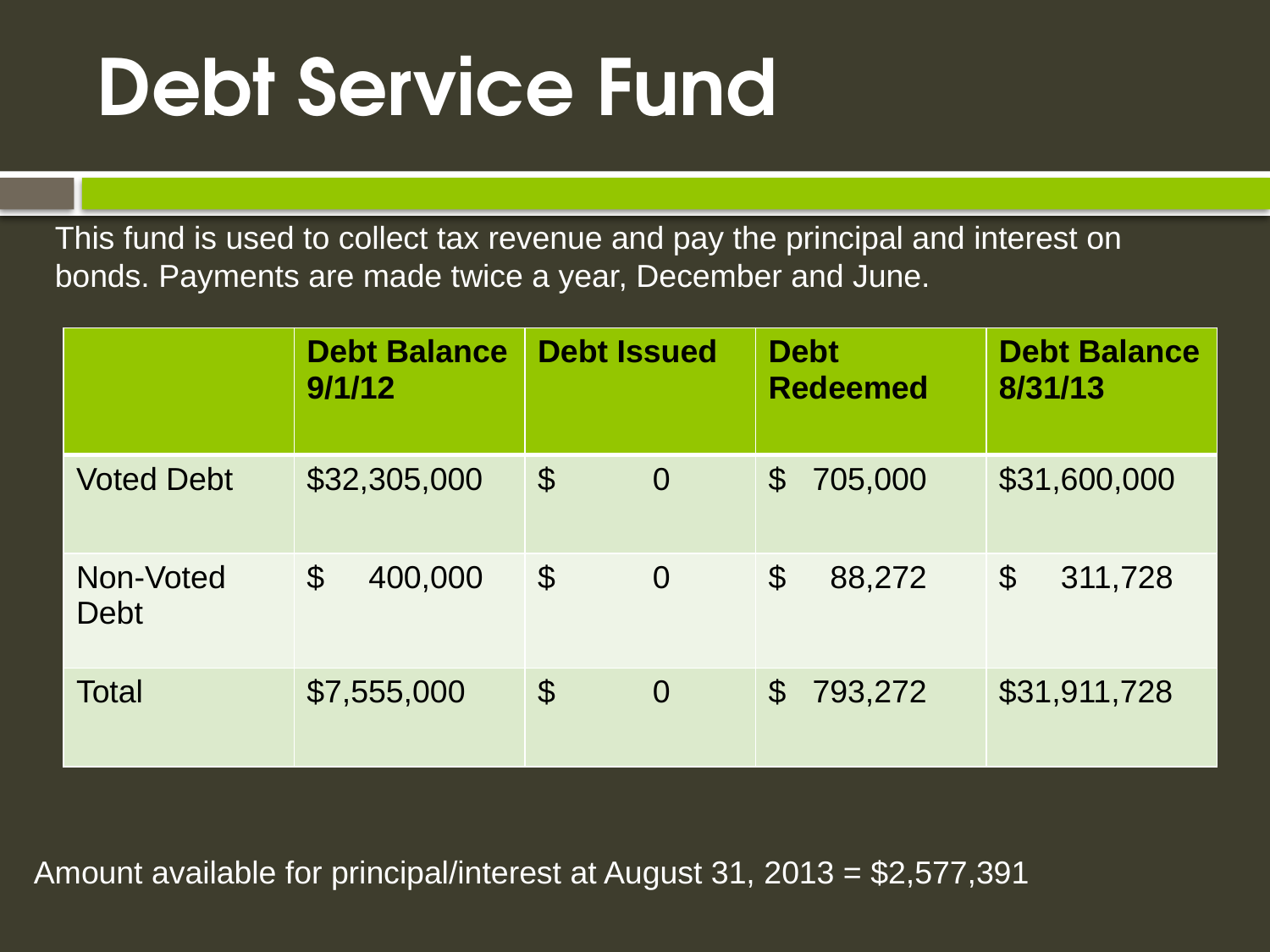

Debt Service Fund
This fund is used to collect tax revenue and pay the principal and interest on bonds. Payments are made twice a year, December and June.
|  | Debt Balance 9/1/12 | Debt Issued | Debt Redeemed | Debt Balance 8/31/13 |
| --- | --- | --- | --- | --- |
| Voted Debt | $32,305,000 | $ 0 | $ 705,000 | $31,600,000 |
| Non-Voted Debt | $ 400,000 | $ 0 | $ 88,272 | $ 311,728 |
| Total | $7,555,000 | $ 0 | $ 793,272 | $31,911,728 |
Amount available for principal/interest at August 31, 2013 = $2,577,391